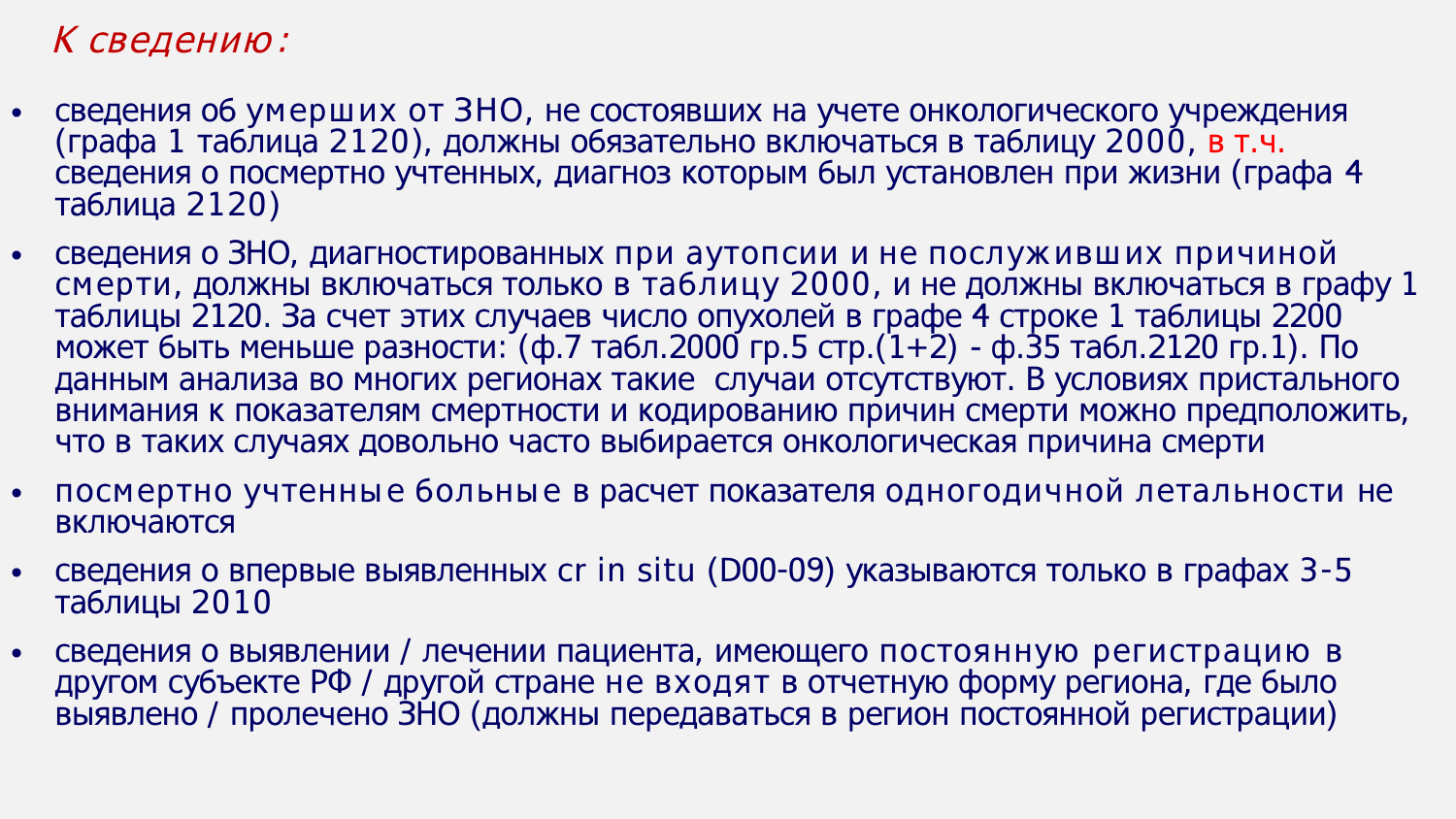

# К сведению:
сведения об умерших от ЗНО, не состоявших на учете онкологического учреждения (графа 1 таблица 2120), должны обязательно включаться в таблицу 2000, в т.ч. сведения о посмертно учтенных, диагноз которым был установлен при жизни (графа 4 таблица 2120)
сведения о ЗНО, диагностированных при аутопсии и не послуживших причиной смерти, должны включаться только в таблицу 2000, и не должны включаться в графу 1 таблицы 2120. За счет этих случаев число опухолей в графе 4 строке 1 таблицы 2200 может быть меньше разности: (ф.7 табл.2000 гр.5 стр.(1+2) − ф.35 табл.2120 гр.1). По данным анализа во многих регионах такие  случаи отсутствуют. В условиях пристального внимания к показателям смертности и кодированию причин смерти можно предположить, что в таких случаях довольно часто выбирается онкологическая причина смерти
посмертно учтенные больные в расчет показателя одногодичной летальности не включаются
сведения о впервые выявленных cr in situ (D00-09) указываются только в графах 3-5 таблицы 2010
сведения о выявлении / лечении пациента, имеющего постоянную регистрацию в другом субъекте РФ / другой стране не входят в отчетную форму региона, где было выявлено / пролечено ЗНО (должны передаваться в регион постоянной регистрации)